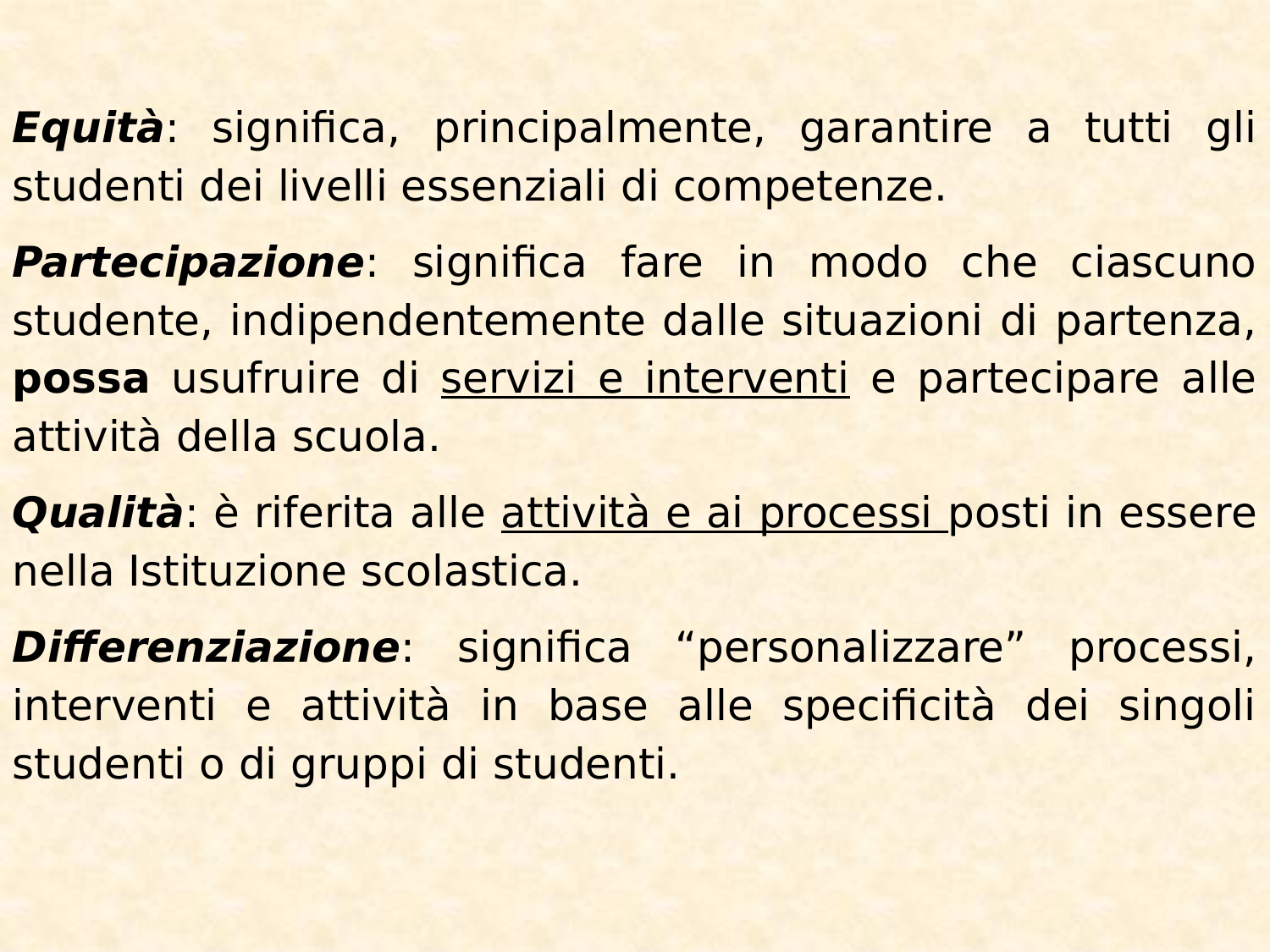

Equità: significa, principalmente, garantire a tutti gli studenti dei livelli essenziali di competenze.
Partecipazione: significa fare in modo che ciascuno studente, indipendentemente dalle situazioni di partenza, possa usufruire di servizi e interventi e partecipare alle attività della scuola.
Qualità: è riferita alle attività e ai processi posti in essere nella Istituzione scolastica.
Differenziazione: significa “personalizzare” processi, interventi e attività in base alle specificità dei singoli studenti o di gruppi di studenti.